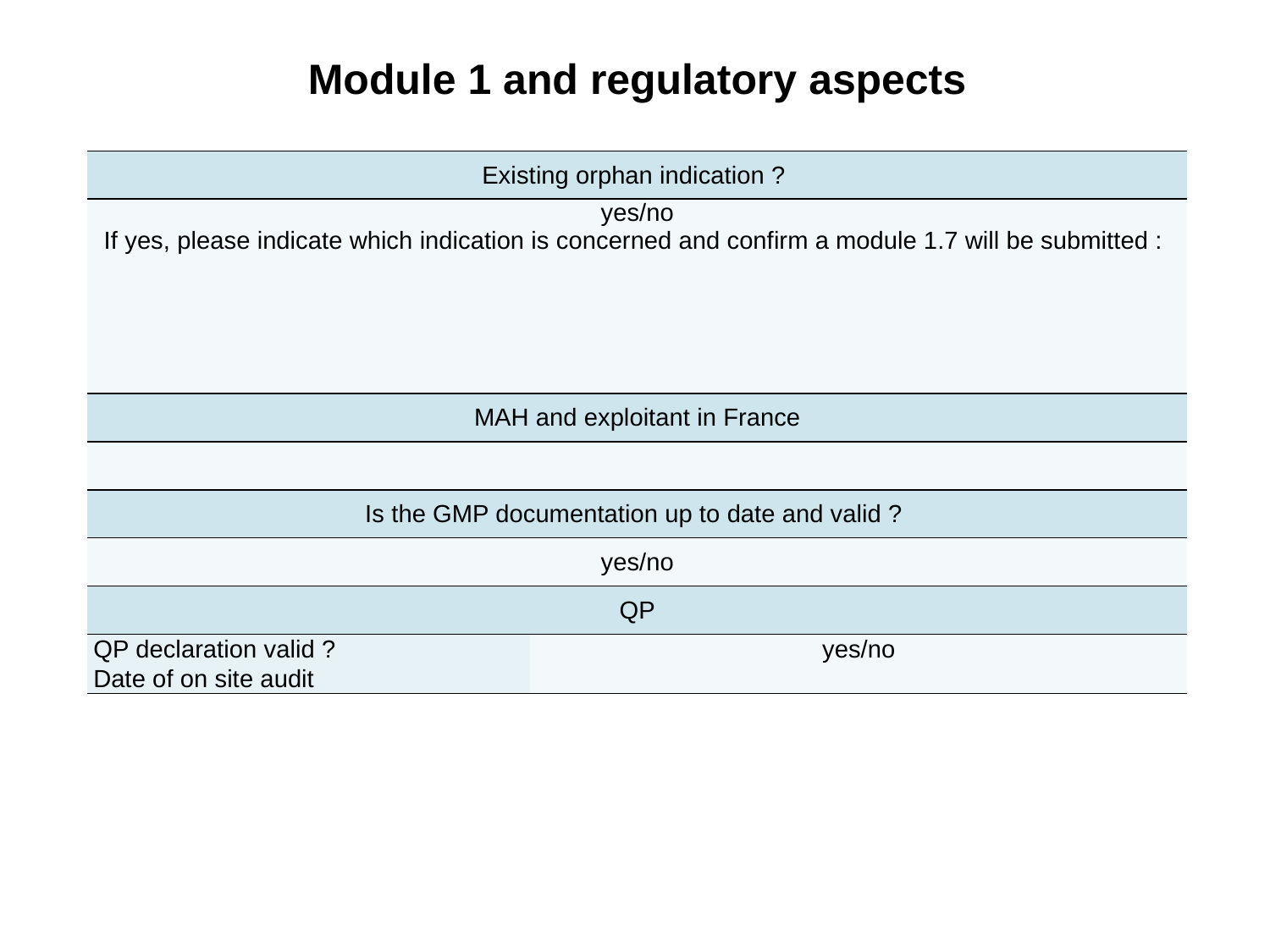

# Module 1 and regulatory aspects
| Existing orphan indication ? |  |
| --- | --- |
| yes/no If yes, please indicate which indication is concerned and confirm a module 1.7 will be submitted : |  |
| MAH and exploitant in France |  |
|  |  |
| Is the GMP documentation up to date and valid ? |  |
| yes/no |  |
| QP |  |
| QP declaration valid ? | yes/no |
| Date of on site audit |  |
6